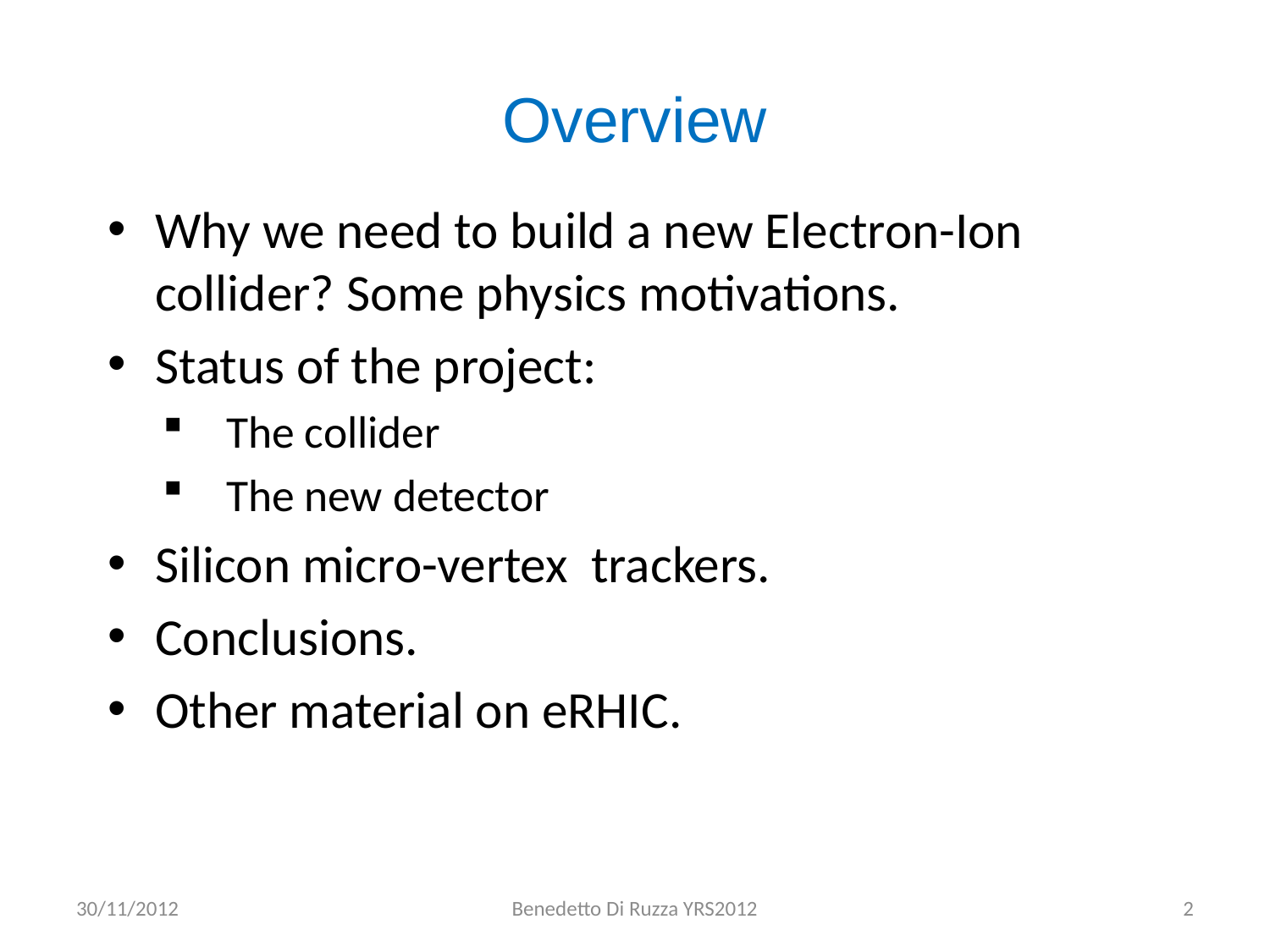

# Overview
Why we need to build a new Electron-Ion collider? Some physics motivations.
Status of the project:
The collider
The new detector
Silicon micro-vertex  trackers.
Conclusions.
Other material on eRHIC.
30/11/2012
Benedetto Di Ruzza YRS2012
2